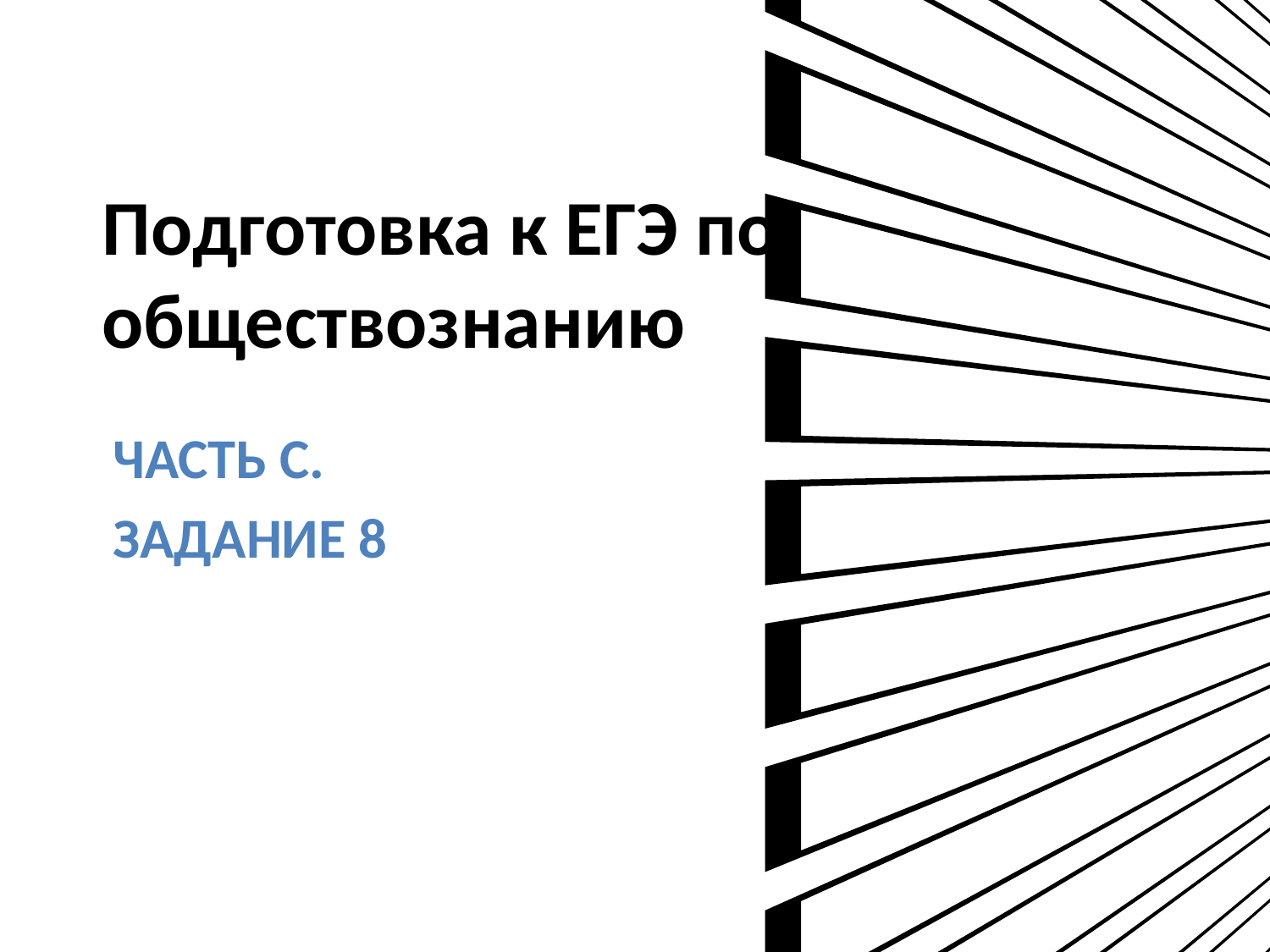

# Подготовка к ЕГЭ по обществознанию
Часть С.
Задание 8